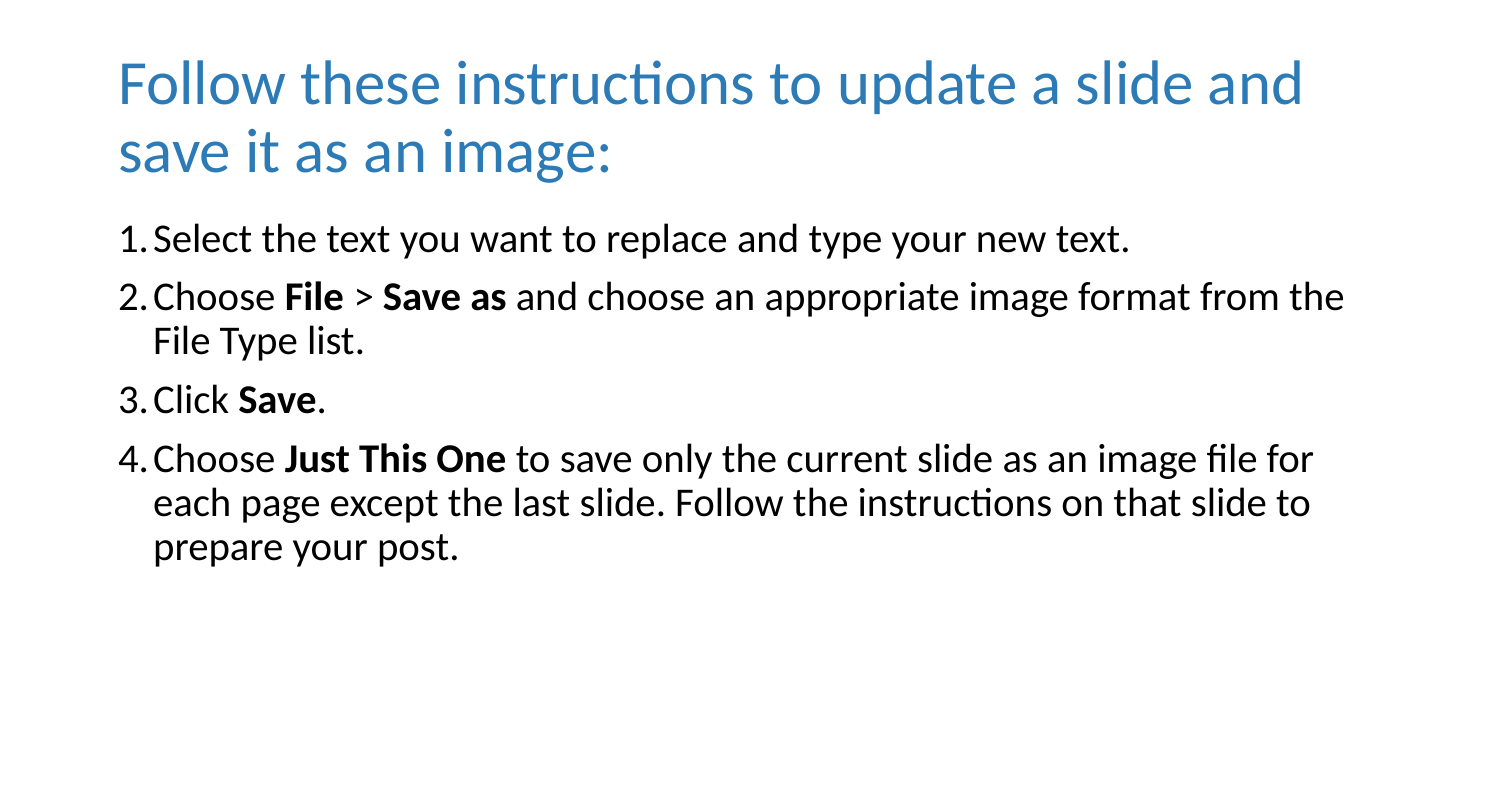

# Follow these instructions to update a slide and save it as an image:
Select the text you want to replace and type your new text.
Choose File > Save as and choose an appropriate image format from the File Type list.
Click Save.
Choose Just This One to save only the current slide as an image file for each page except the last slide. Follow the instructions on that slide to prepare your post.